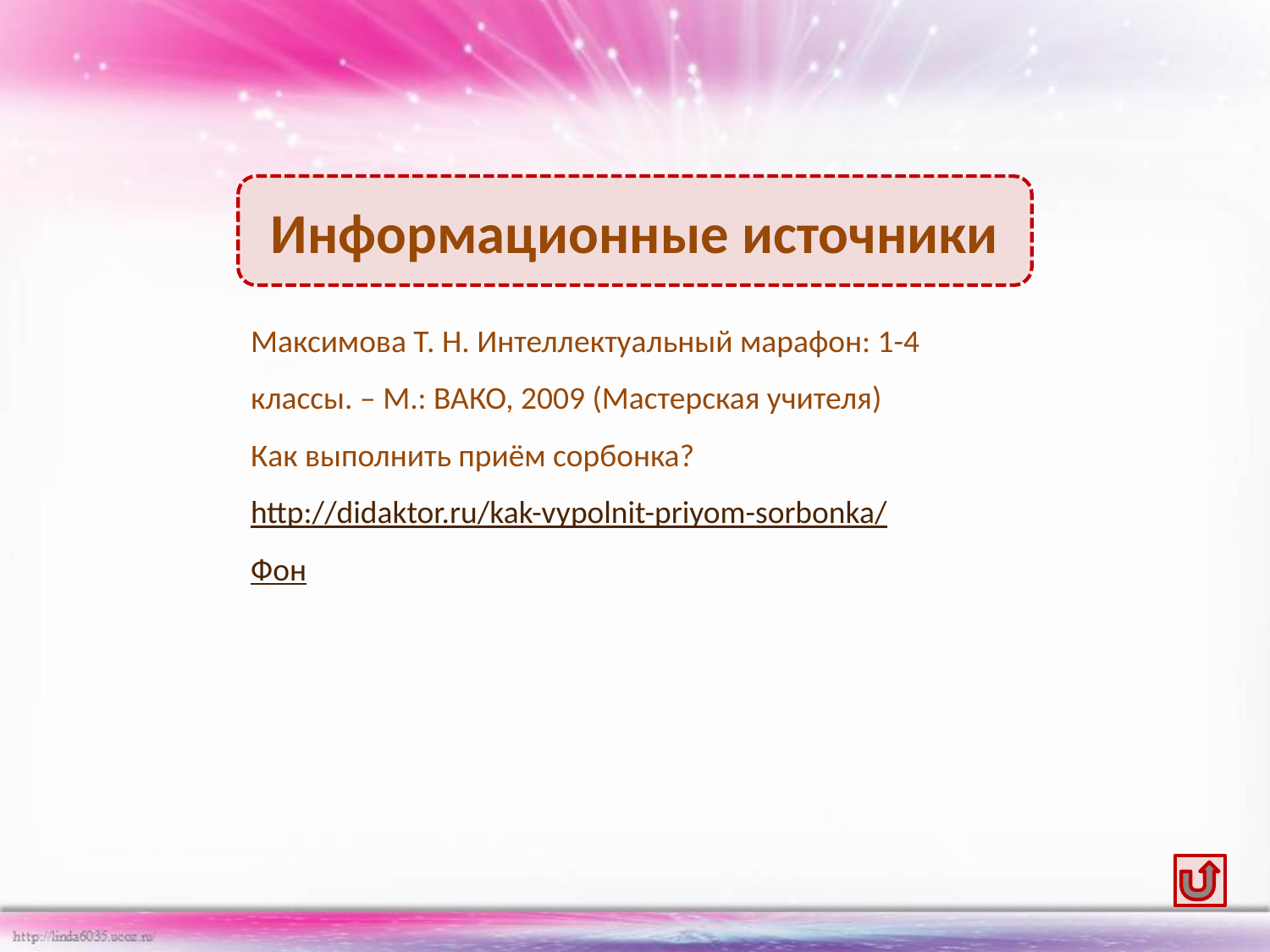

Информационные источники
Максимова Т. Н. Интеллектуальный марафон: 1-4 классы. – М.: ВАКО, 2009 (Мастерская учителя)
Как выполнить приём сорбонка?
http://didaktor.ru/kak-vypolnit-priyom-sorbonka/
Фон